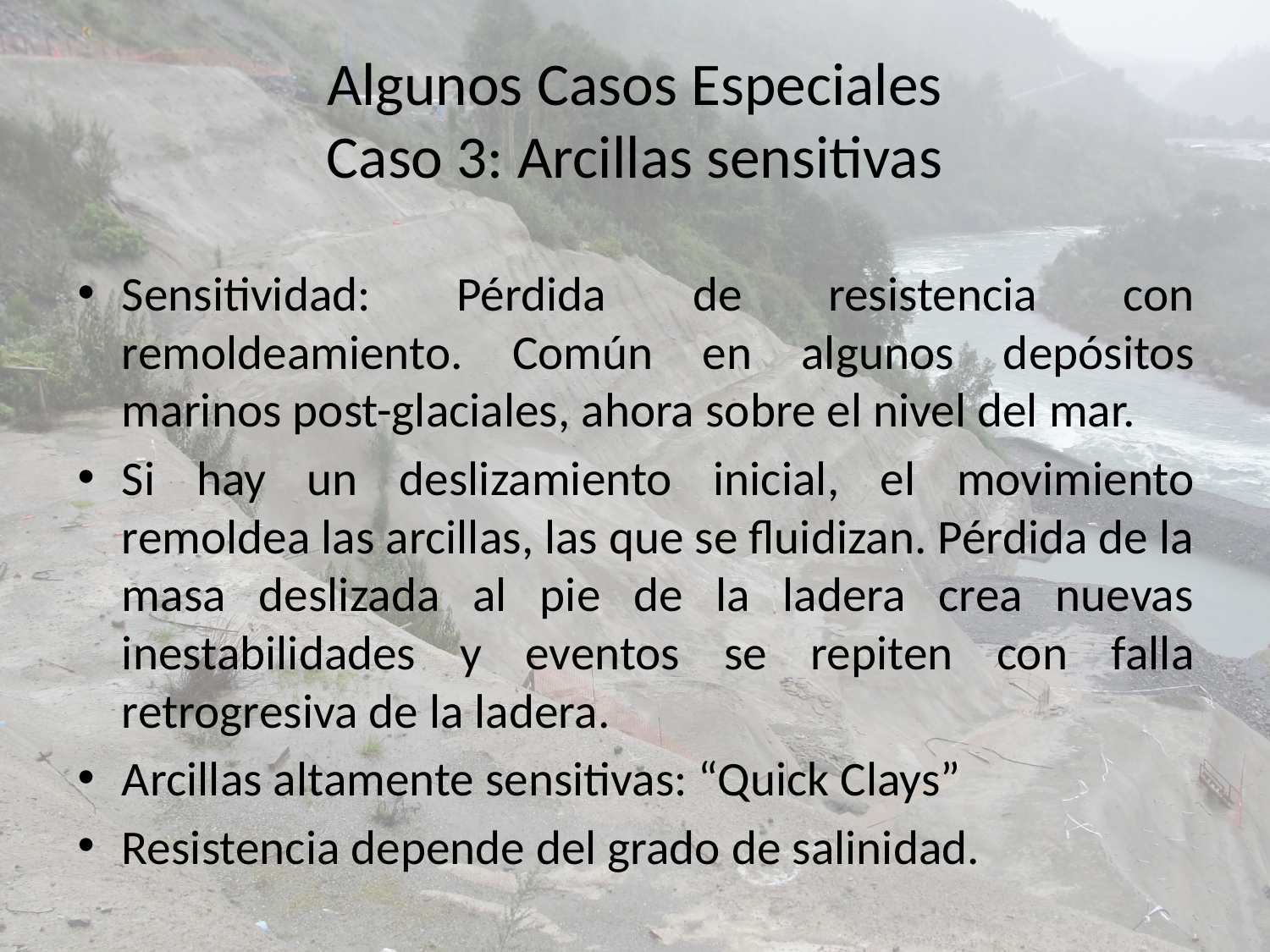

# Algunos Casos Especiales Caso 3: Arcillas sensitivas
Sensitividad: Pérdida de resistencia con remoldeamiento. Común en algunos depósitos marinos post-glaciales, ahora sobre el nivel del mar.
Si hay un deslizamiento inicial, el movimiento remoldea las arcillas, las que se fluidizan. Pérdida de la masa deslizada al pie de la ladera crea nuevas inestabilidades y eventos se repiten con falla retrogresiva de la ladera.
Arcillas altamente sensitivas: “Quick Clays”
Resistencia depende del grado de salinidad.